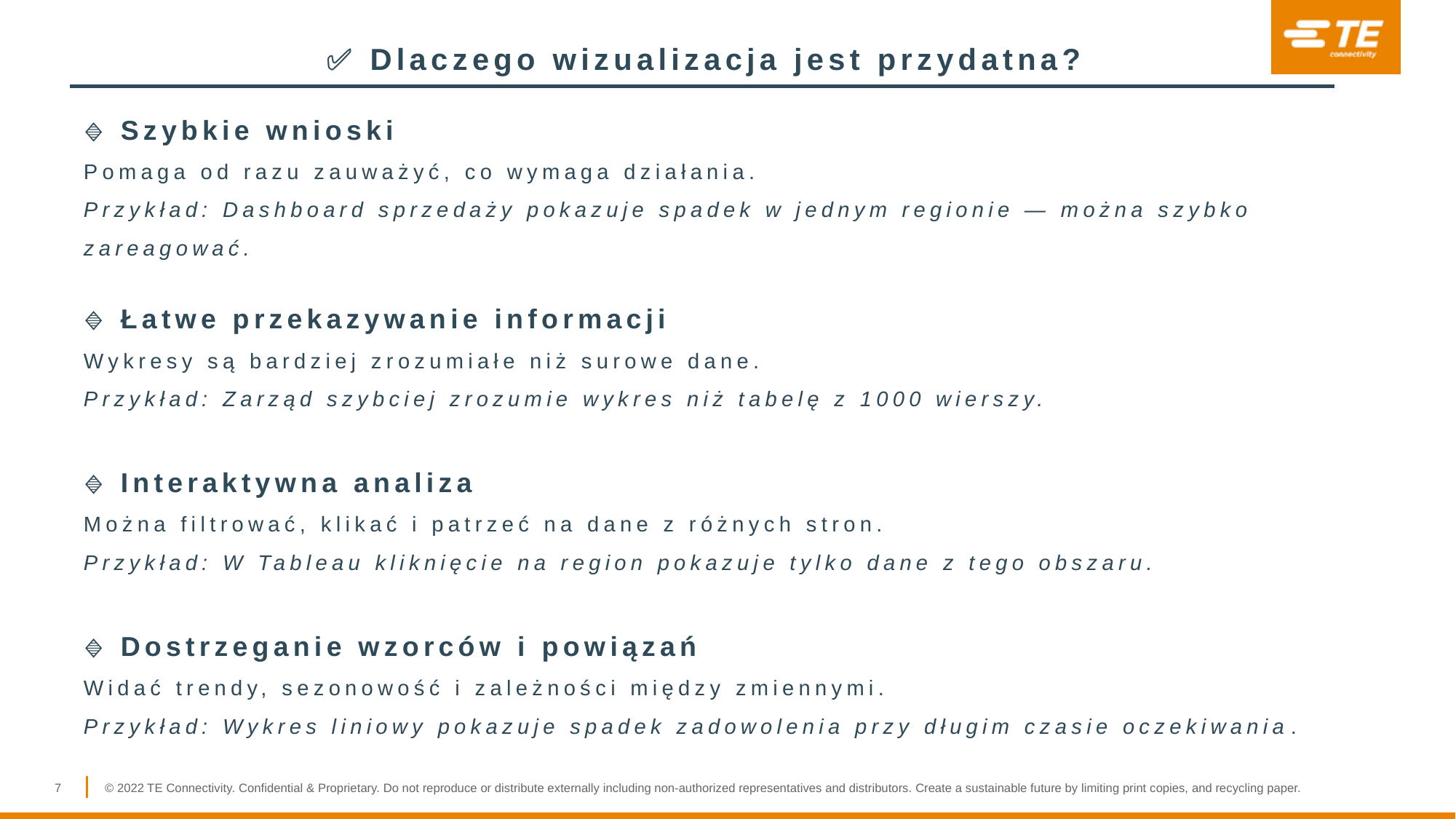

✅ Dlaczego wizualizacja jest przydatna?
🔹 Szybkie wnioski
Pomaga od razu zauważyć, co wymaga działania.
Przykład: Dashboard sprzedaży pokazuje spadek w jednym regionie — można szybko zareagować.
🔹 Łatwe przekazywanie informacji
Wykresy są bardziej zrozumiałe niż surowe dane.
Przykład: Zarząd szybciej zrozumie wykres niż tabelę z 1000 wierszy.
🔹 Interaktywna analiza
Można filtrować, klikać i patrzeć na dane z różnych stron.
Przykład: W Tableau kliknięcie na region pokazuje tylko dane z tego obszaru.
🔹 Dostrzeganie wzorców i powiązań
Widać trendy, sezonowość i zależności między zmiennymi.
Przykład: Wykres liniowy pokazuje spadek zadowolenia przy długim czasie oczekiwania.
7